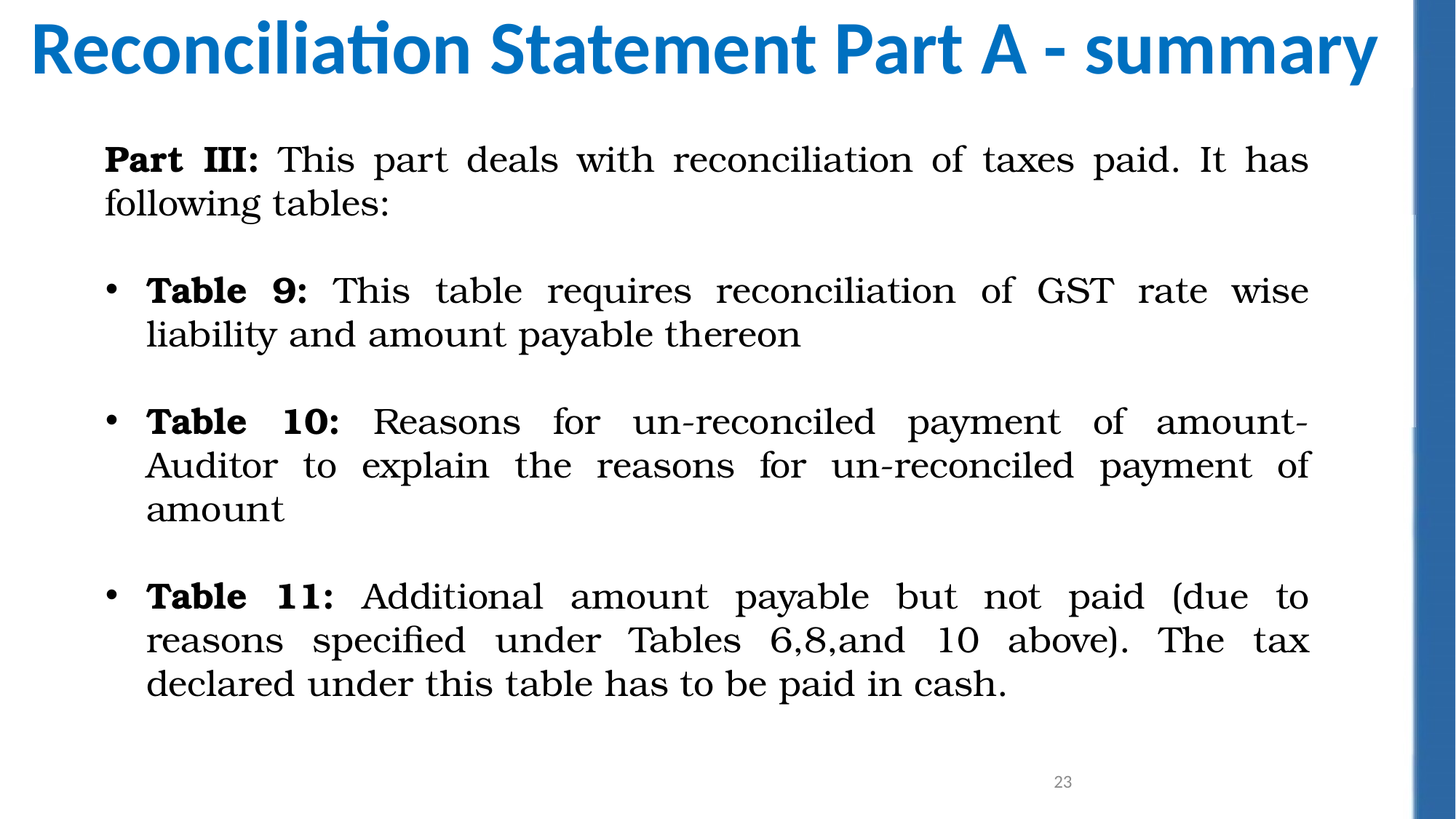

Reconciliation Statement Part A - summary
Part III: This part deals with reconciliation of taxes paid. It has following tables:

Table 9: This table requires reconciliation of GST rate wise liability and amount payable thereon

Table 10: Reasons for un-reconciled payment of amount- Auditor to explain the reasons for un-reconciled payment of amount

Table 11: Additional amount payable but not paid (due to reasons specified under Tables 6,8,and 10 above). The tax declared under this table has to be paid in cash.

23